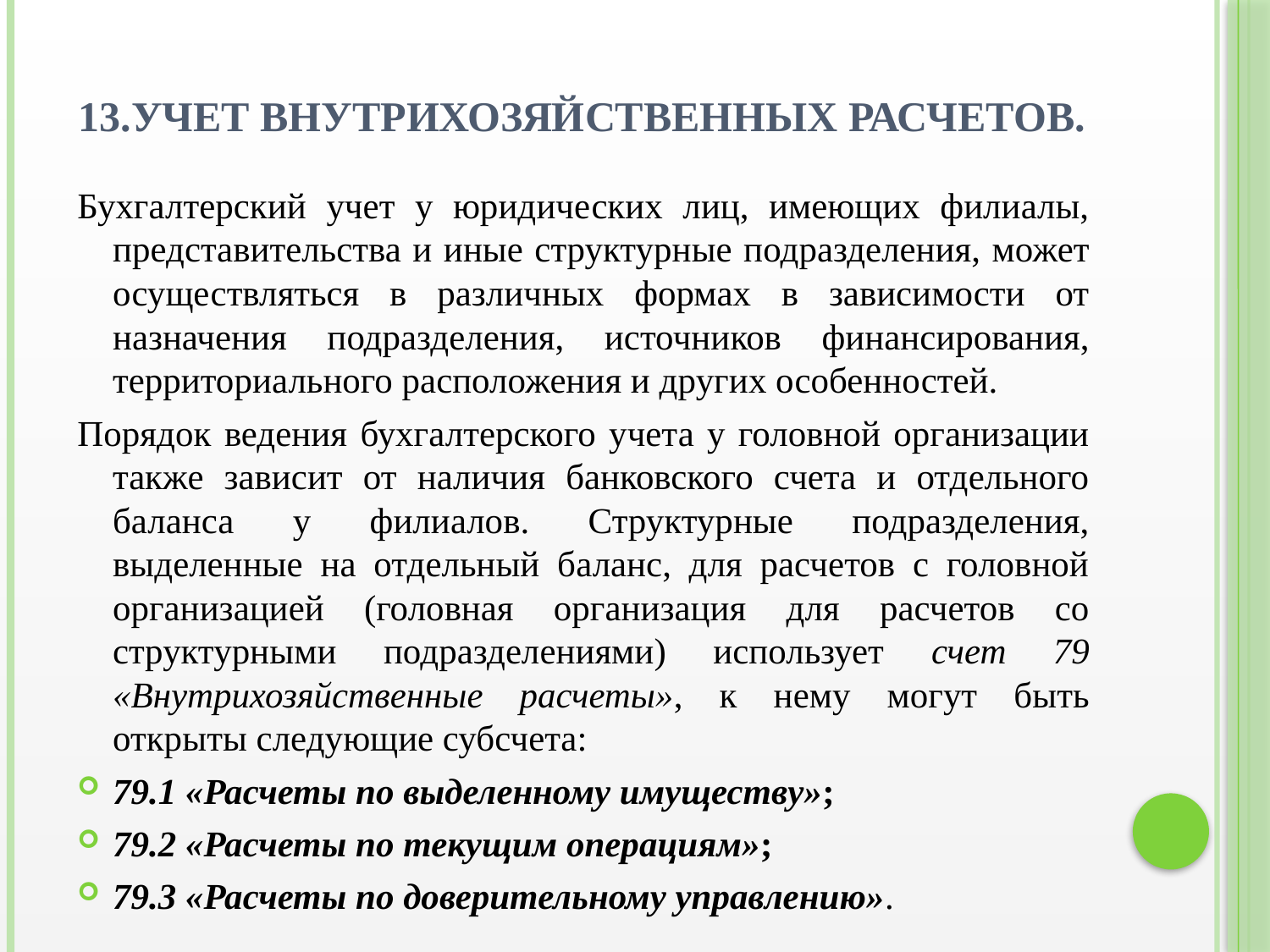

# 13.Учет внутрихозяйственных расчетов.
Бухгалтерский учет у юридических лиц, имеющих филиалы, представительства и иные структурные подразделения, может осуществляться в различных формах в зависимости от назначения подразделения, источников финансирования, территориального расположения и других особенностей.
Порядок ведения бухгалтерского учета у головной организации также зависит от наличия банковского счета и отдельного баланса у филиалов. Структурные подразделения, выделенные на отдельный баланс, для расчетов с головной организацией (головная организация для расчетов со структурными подразделениями) использует счет 79 «Внутрихозяйственные расчеты», к нему могут быть открыты следующие субсчета:
79.1 «Расчеты по выделенному имуществу»;
79.2 «Расчеты по текущим операциям»;
79.3 «Расчеты по доверительному управлению».